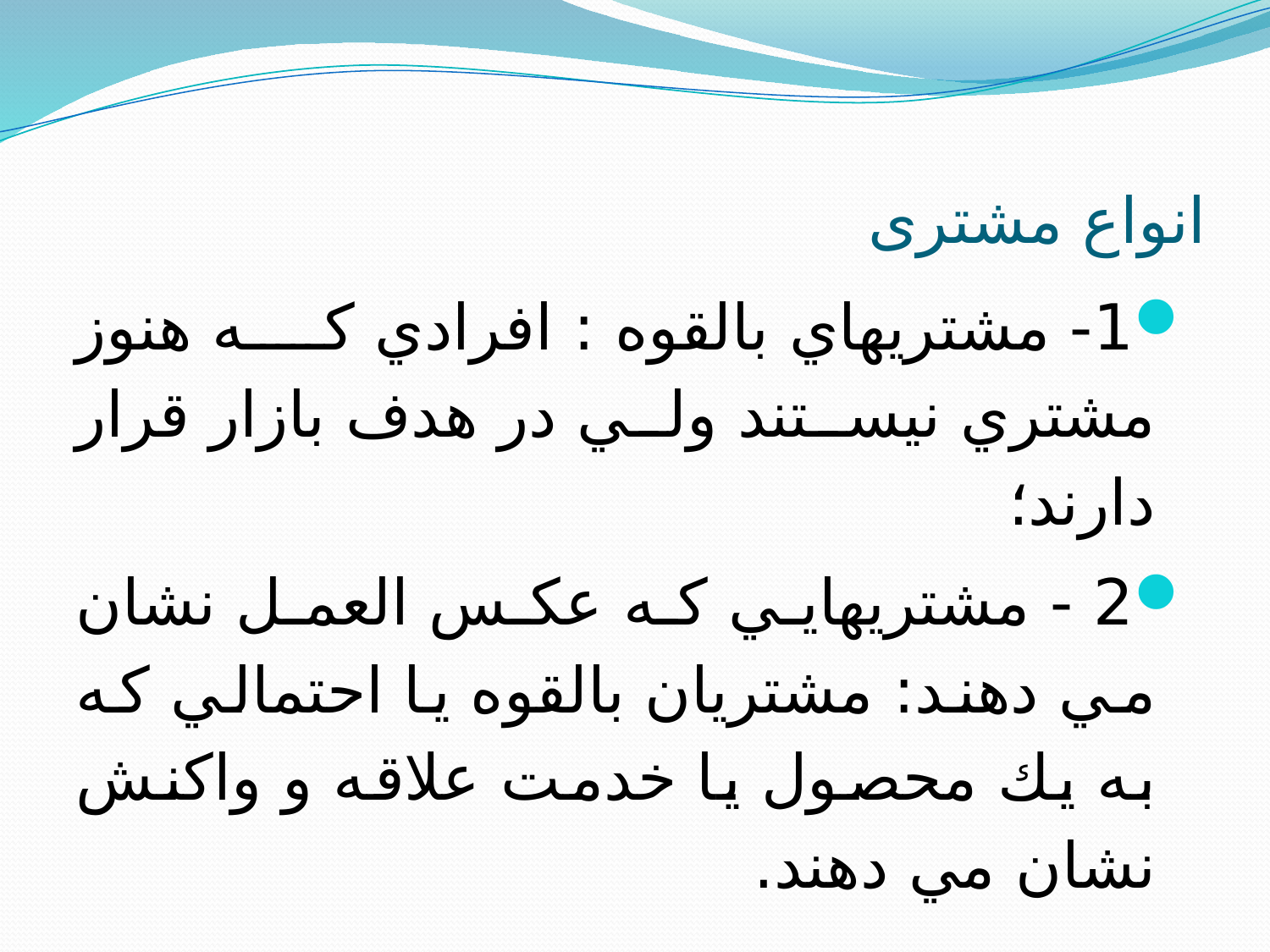

# انواع مشتری
1- مشتريهاي بالقوه : افرادي كه هنوز مشتري نيستند ولي در هدف بازار قرار دارند؛
2 - مشتريهايي كه عكس العمل نشان مي دهند: مشتريان بالقوه يا احتمالي كه به يك محصول يا خدمت علاقه و واكنش نشان مي دهند.